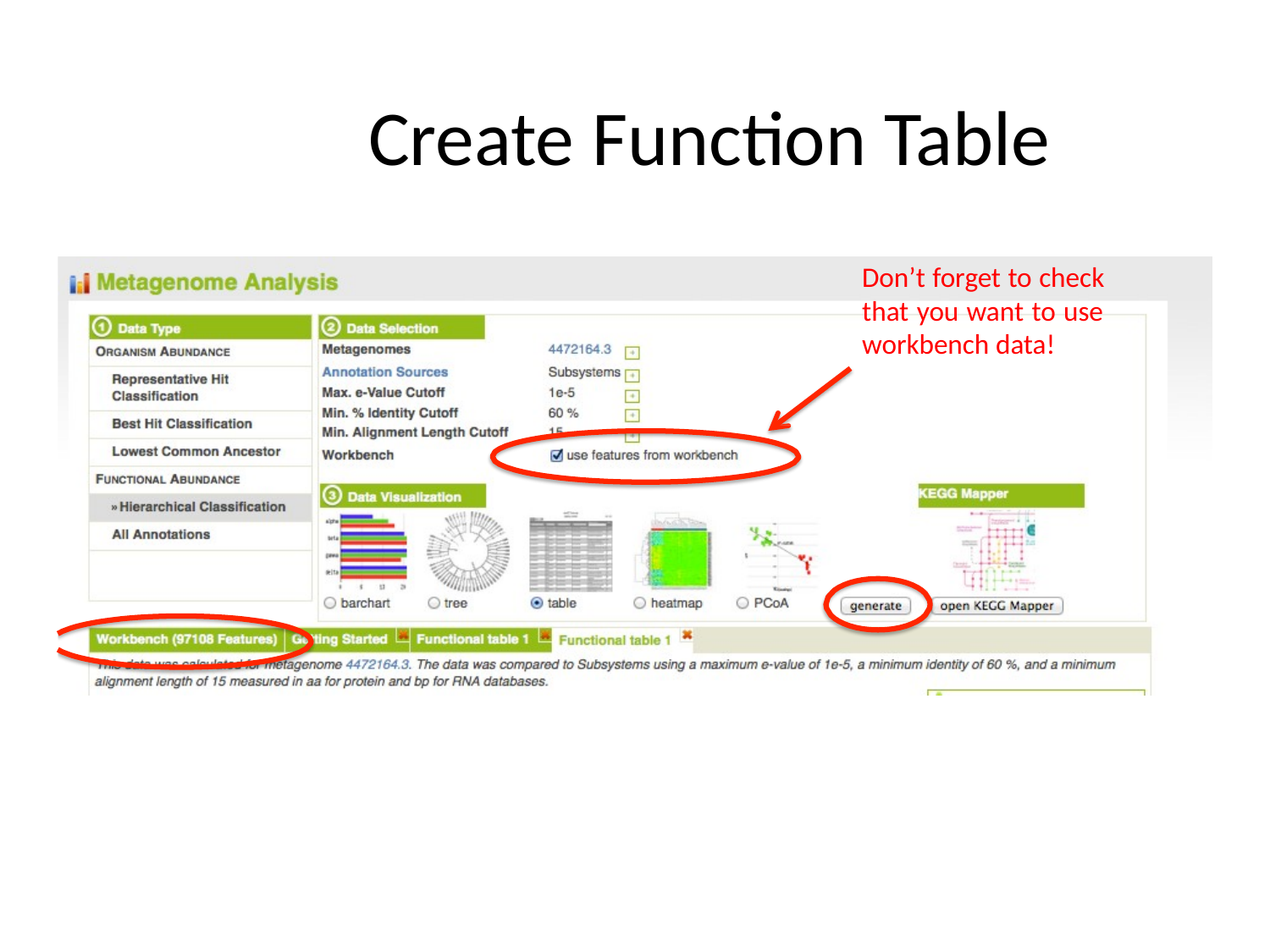

# Create Function Table

Don’t forget to check  that you want to use  workbench data!